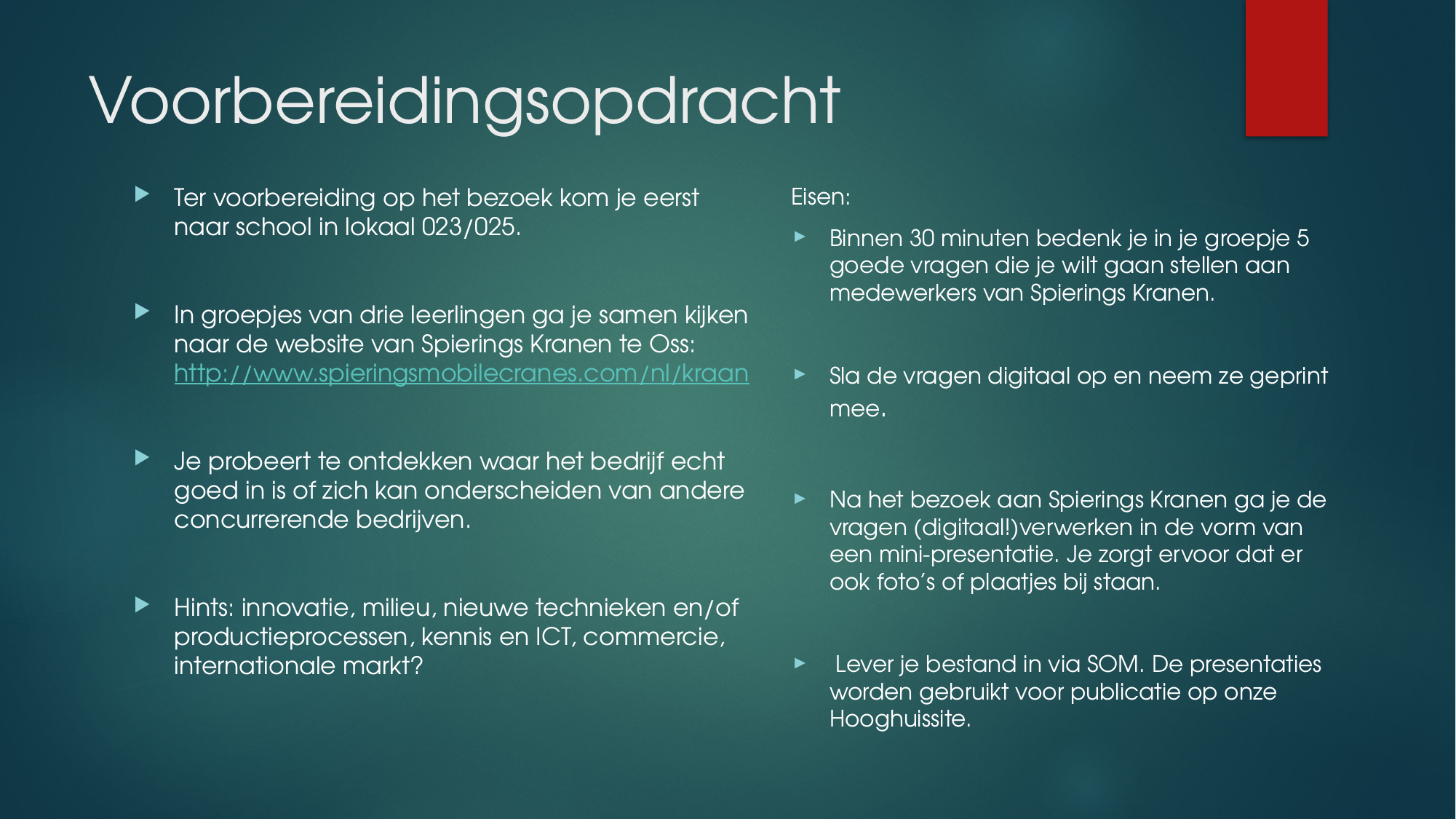

# Voorbereidingsopdracht
Ter voorbereiding op het bezoek kom je eerst naar school in lokaal 023/025.

In groepjes van drie leerlingen ga je samen kijken naar de website van Spierings Kranen te Oss: http://www.spieringsmobilecranes.com/nl/kraan

Je probeert te ontdekken waar het bedrijf echt goed in is of zich kan onderscheiden van andere concurrerende bedrijven.

Hints: innovatie, milieu, nieuwe technieken en/of productieprocessen, kennis en ICT, commercie, internationale markt?
Eisen:
Binnen 30 minuten bedenk je in je groepje 5 goede vragen die je wilt gaan stellen aan medewerkers van Spierings Kranen.

Sla de vragen digitaal op en neem ze geprint mee.

Na het bezoek aan Spierings Kranen ga je de vragen (digitaal!)verwerken in de vorm van een mini-presentatie. Je zorgt ervoor dat er ook foto’s of plaatjes bij staan.

 Lever je bestand in via SOM. De presentaties worden gebruikt voor publicatie op onze Hooghuissite.